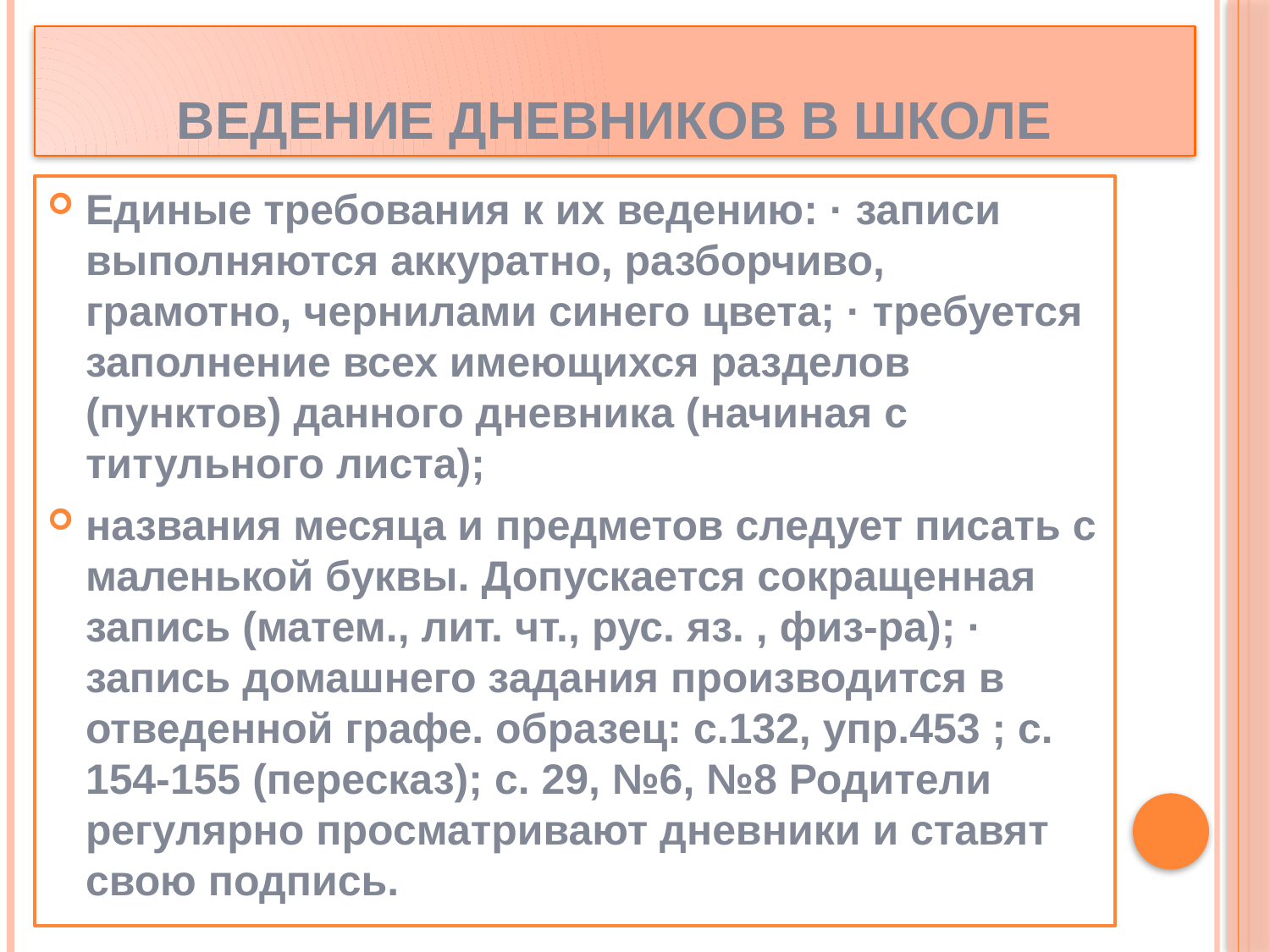

# ВЕДЕНИЕ ДНЕВНИКОВ В ШКОЛЕ
Единые требования к их ведению: · записи выполняются аккуратно, разборчиво, грамотно, чернилами синего цвета; · требуется заполнение всех имеющихся разделов (пунктов) данного дневника (начиная с титульного листа);
названия месяца и предметов следует писать с маленькой буквы. Допускается сокращенная запись (матем., лит. чт., рус. яз. , физ-ра); · запись домашнего задания производится в отведенной графе. образец: с.132, упр.453 ; с. 154-155 (пересказ); с. 29, №6, №8 Родители регулярно просматривают дневники и ставят свою подпись.